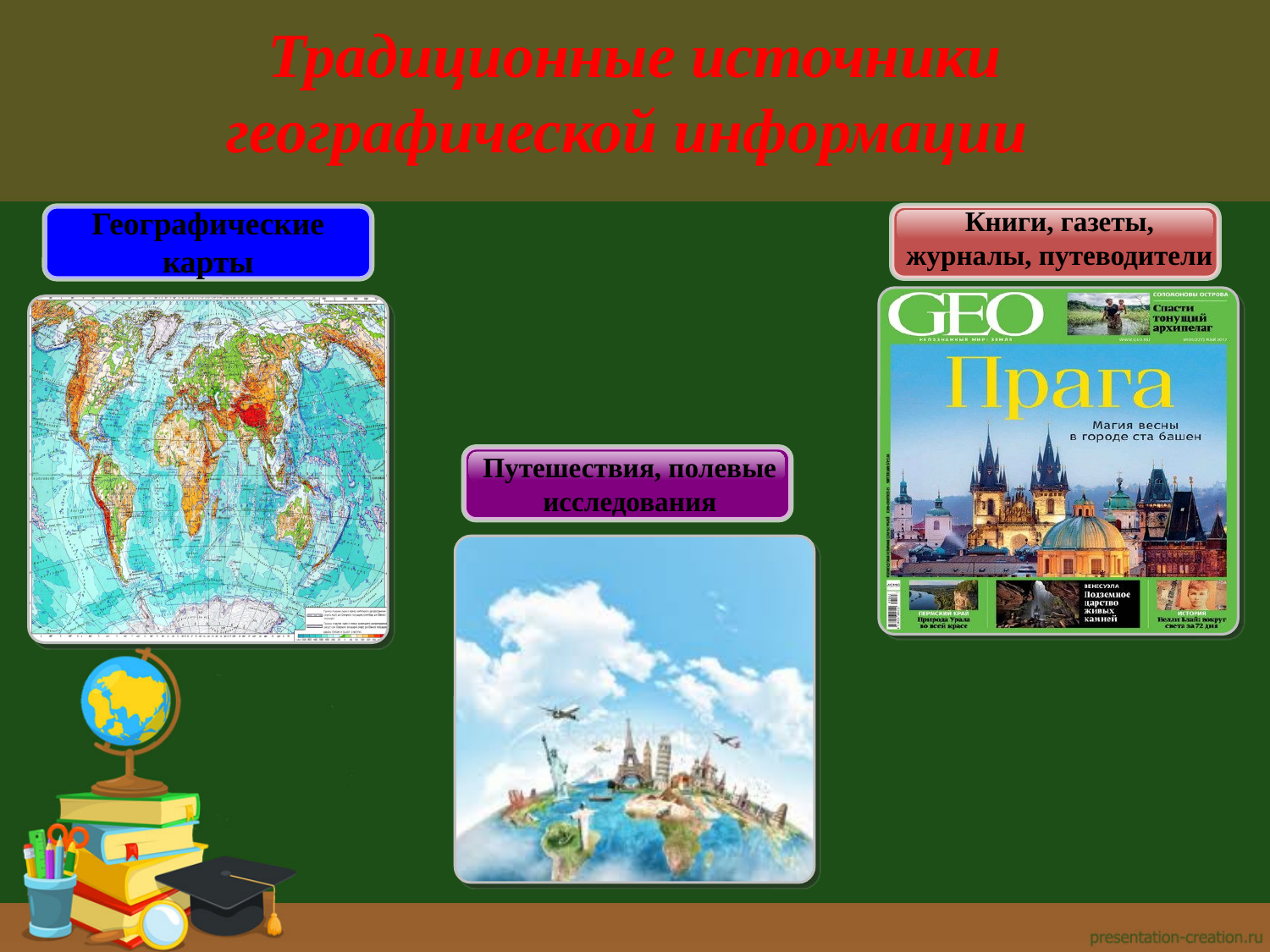

# Традиционные источники географической информации
Книги, газеты, журналы, путеводители
Географические карты

Путешествия, полевые исследования